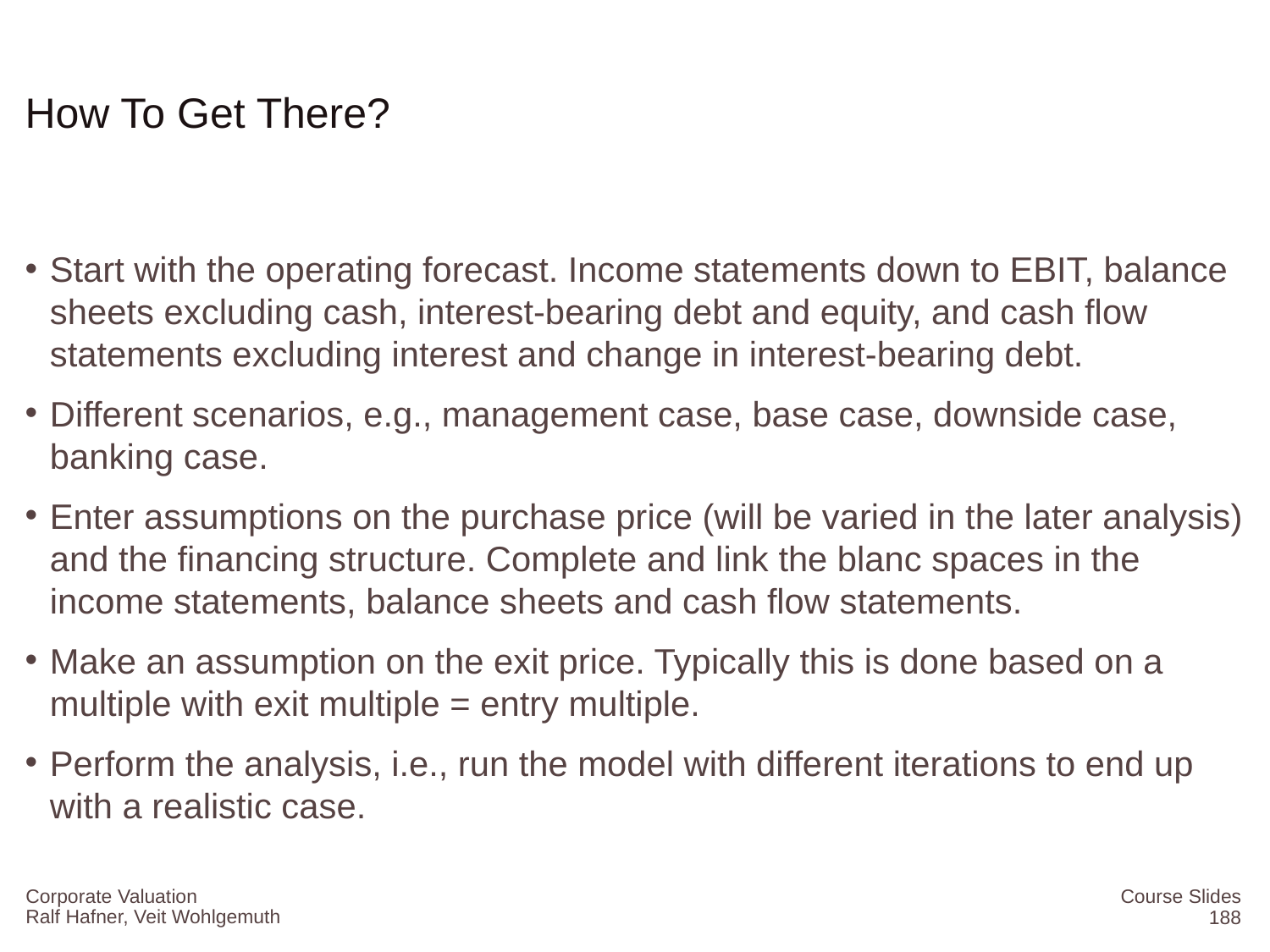

# How To Get There?
Start with the operating forecast. Income statements down to EBIT, balance sheets excluding cash, interest-bearing debt and equity, and cash flow statements excluding interest and change in interest-bearing debt.
Different scenarios, e.g., management case, base case, downside case, banking case.
Enter assumptions on the purchase price (will be varied in the later analysis) and the financing structure. Complete and link the blanc spaces in the income statements, balance sheets and cash flow statements.
Make an assumption on the exit price. Typically this is done based on a multiple with exit multiple = entry multiple.
Perform the analysis, i.e., run the model with different iterations to end up with a realistic case.

Corporate Valuation
Course Slides
188